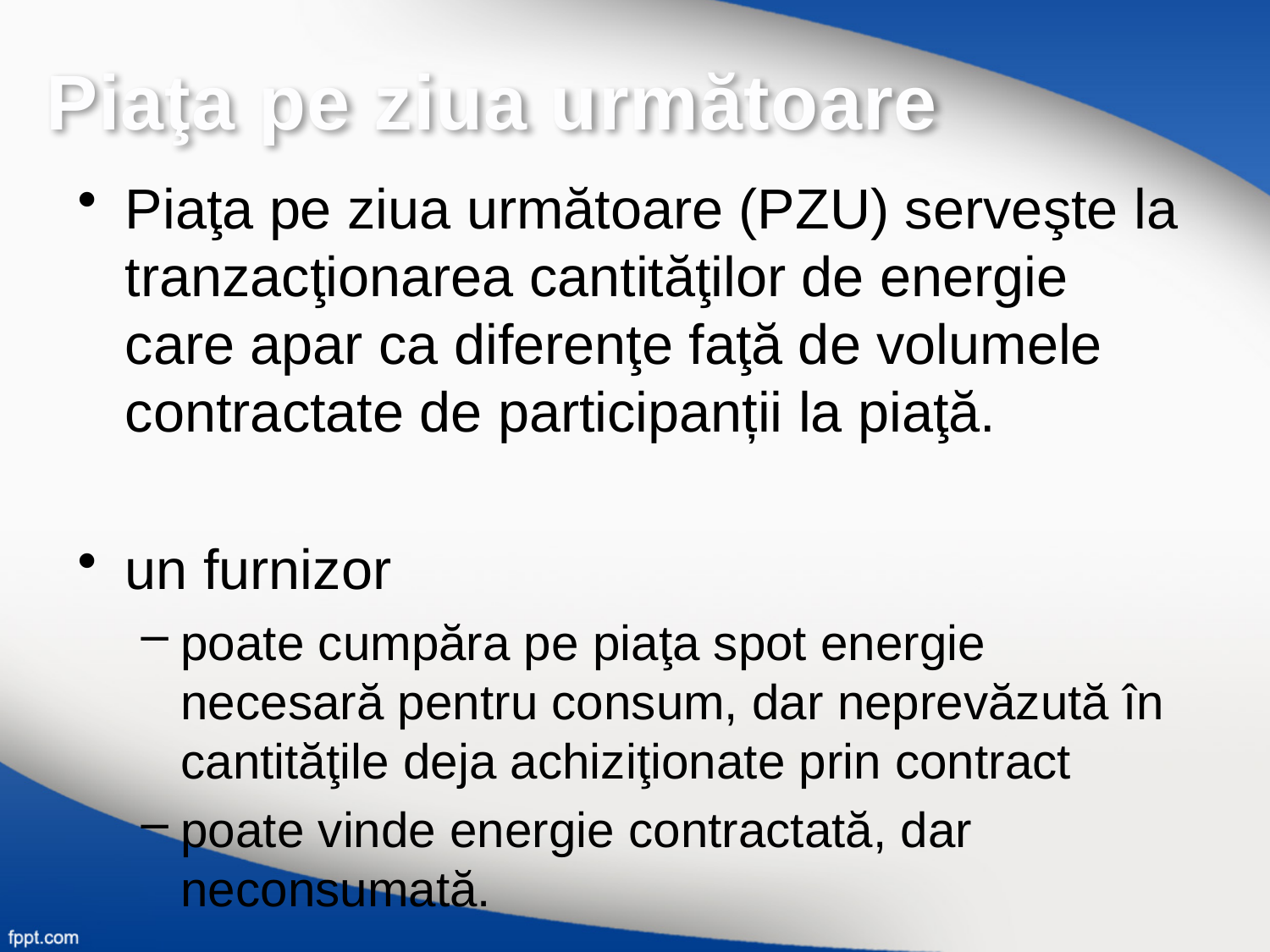

Piaţa pe ziua următoare
Piaţa pe ziua următoare (PZU) serveşte la tranzacţionarea cantităţilor de energie care apar ca diferenţe faţă de volumele contractate de participanții la piaţă.

un furnizor
poate cumpăra pe piaţa spot energie necesară pentru consum, dar neprevăzută în cantităţile deja achiziţionate prin contract
poate vinde energie contractată, dar neconsumată.